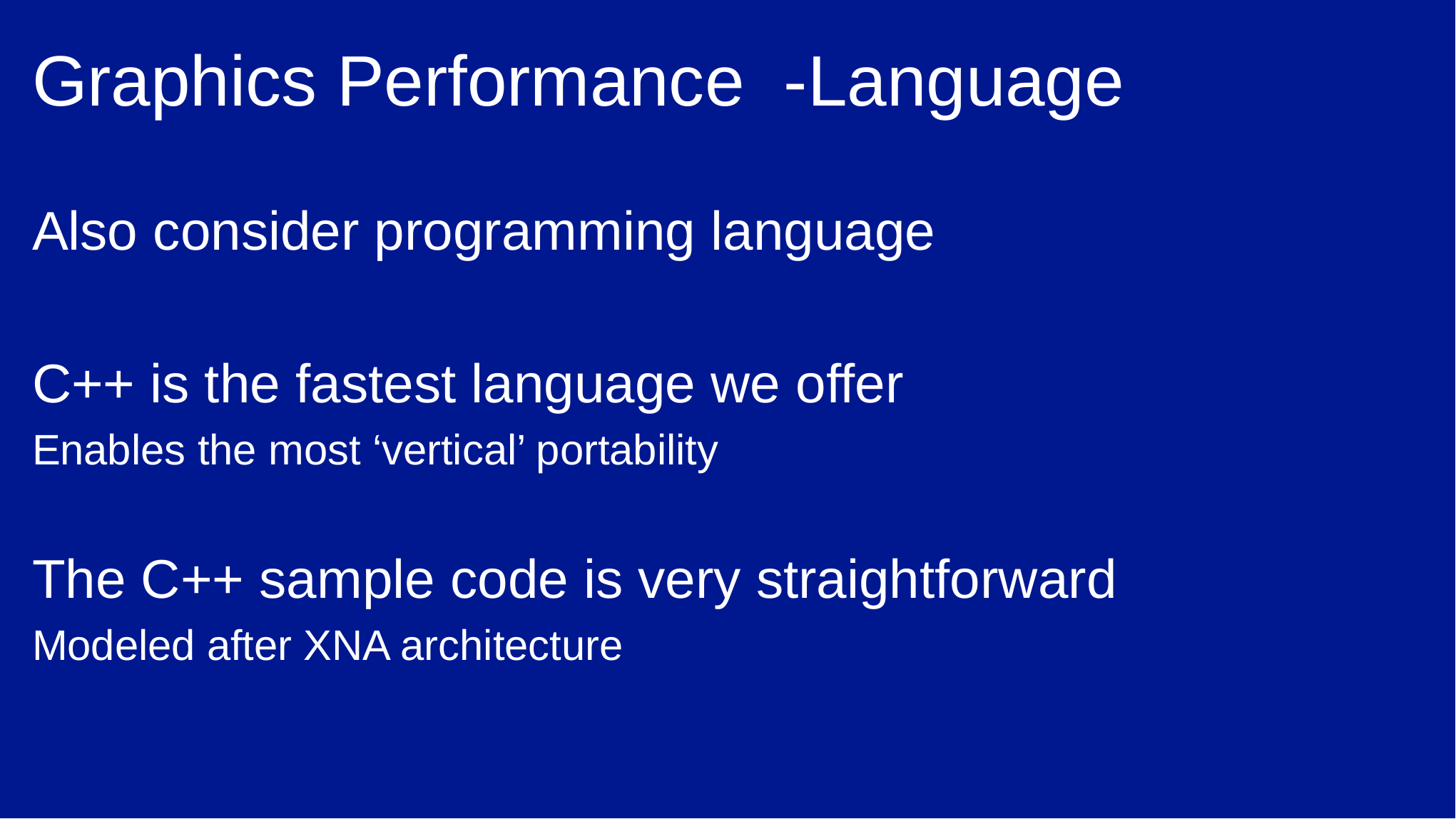

# Graphics Performance  -Language
Also consider programming language

C++ is the fastest language we offer
Enables the most ‘vertical’ portability

The C++ sample code is very straightforward
Modeled after XNA architecture